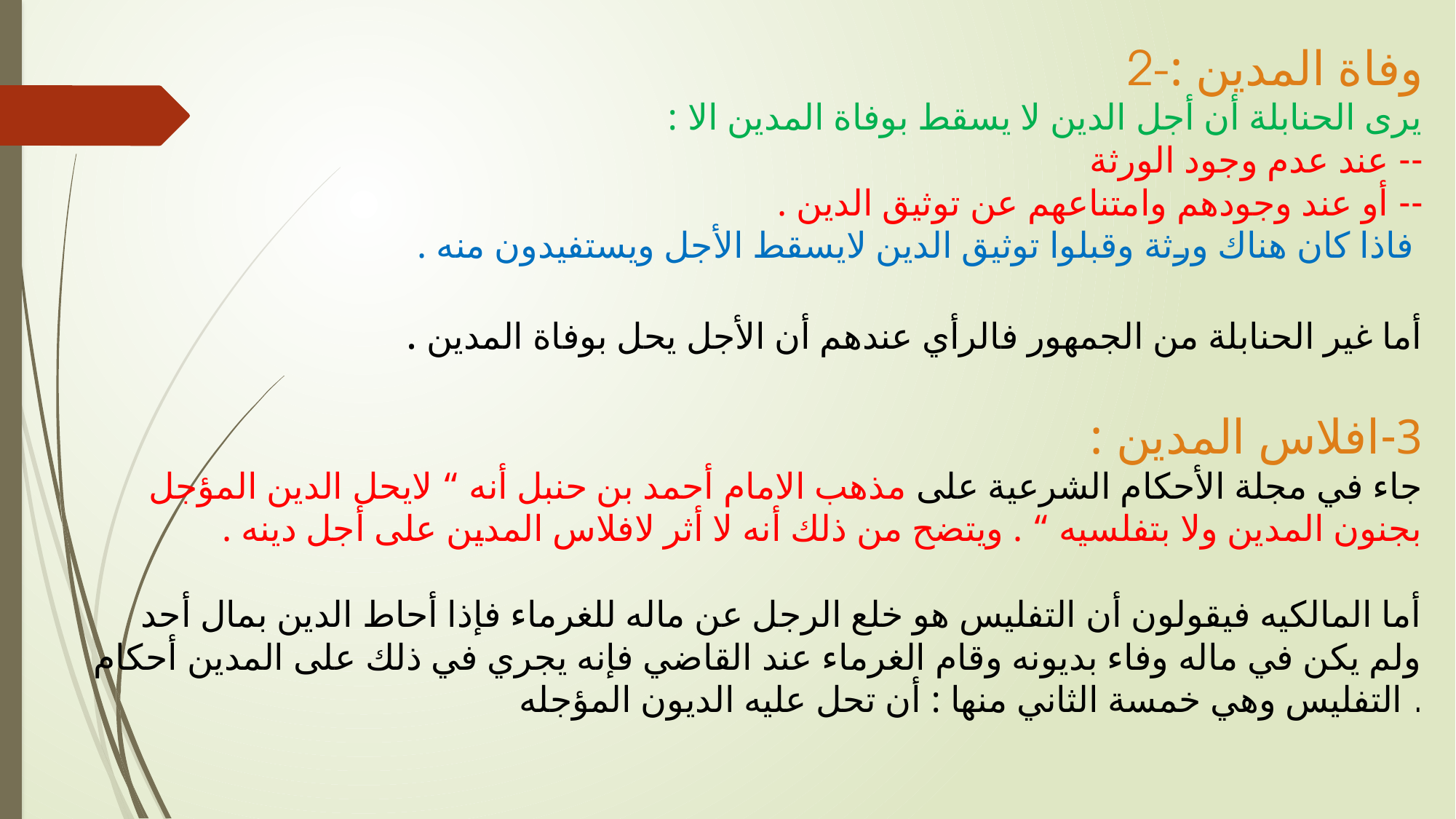

# 2-وفاة المدين : يرى الحنابلة أن أجل الدين لا يسقط بوفاة المدين الا : -- عند عدم وجود الورثة -- أو عند وجودهم وامتناعهم عن توثيق الدين . فاذا كان هناك ورثة وقبلوا توثيق الدين لايسقط الأجل ويستفيدون منه . أما غير الحنابلة من الجمهور فالرأي عندهم أن الأجل يحل بوفاة المدين . 3-افلاس المدين : جاء في مجلة الأحكام الشرعية على مذهب الامام أحمد بن حنبل أنه “ لايحل الدين المؤجل بجنون المدين ولا بتفلسيه “ . ويتضح من ذلك أنه لا أثر لافلاس المدين على أجل دينه . أما المالكيه فيقولون أن التفليس هو خلع الرجل عن ماله للغرماء فإذا أحاط الدين بمال أحد ولم يكن في ماله وفاء بديونه وقام الغرماء عند القاضي فإنه يجري في ذلك على المدين أحكام التفليس وهي خمسة الثاني منها : أن تحل عليه الديون المؤجله .